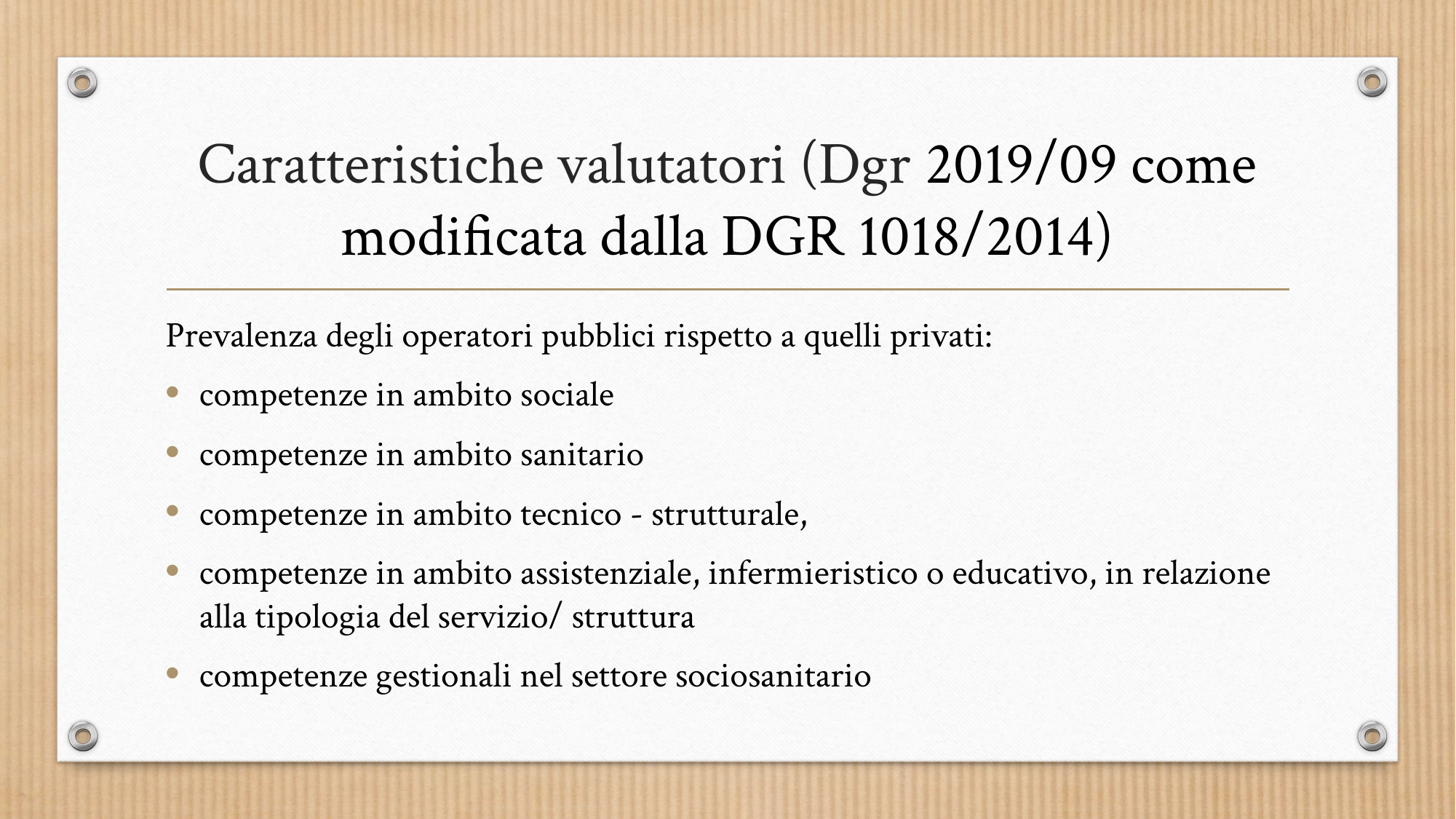

# Caratteristiche valutatori (Dgr 2019/09 come modificata dalla DGR 1018/2014)
Prevalenza degli operatori pubblici rispetto a quelli privati:
competenze in ambito sociale
competenze in ambito sanitario
competenze in ambito tecnico - strutturale,
competenze in ambito assistenziale, infermieristico o educativo, in relazione alla tipologia del servizio/ struttura
competenze gestionali nel settore sociosanitario